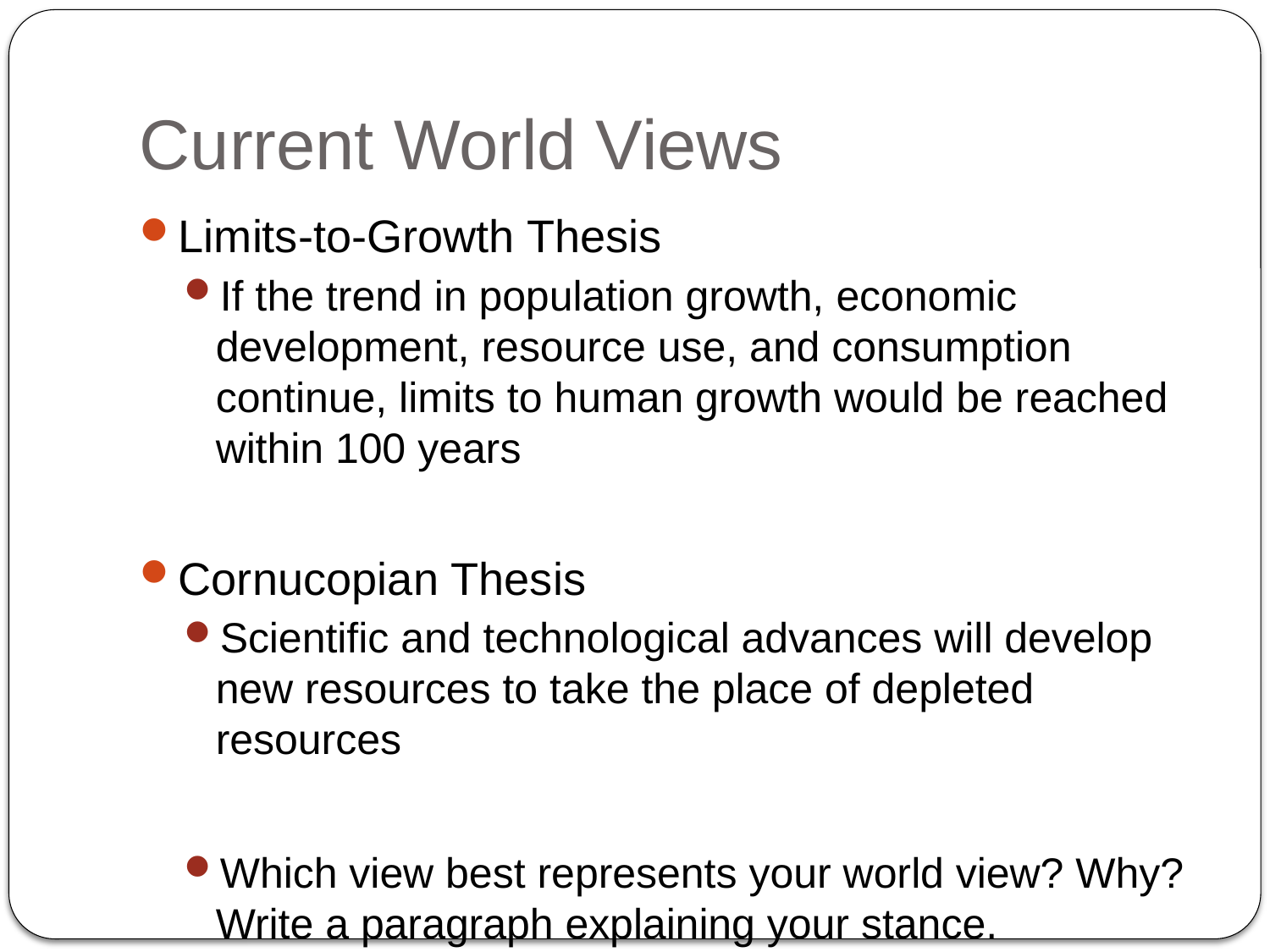

# Current World Views
Limits-to-Growth Thesis
If the trend in population growth, economic development, resource use, and consumption continue, limits to human growth would be reached within 100 years

Cornucopian Thesis
Scientific and technological advances will develop new resources to take the place of depleted resources

Which view best represents your world view? Why? Write a paragraph explaining your stance.